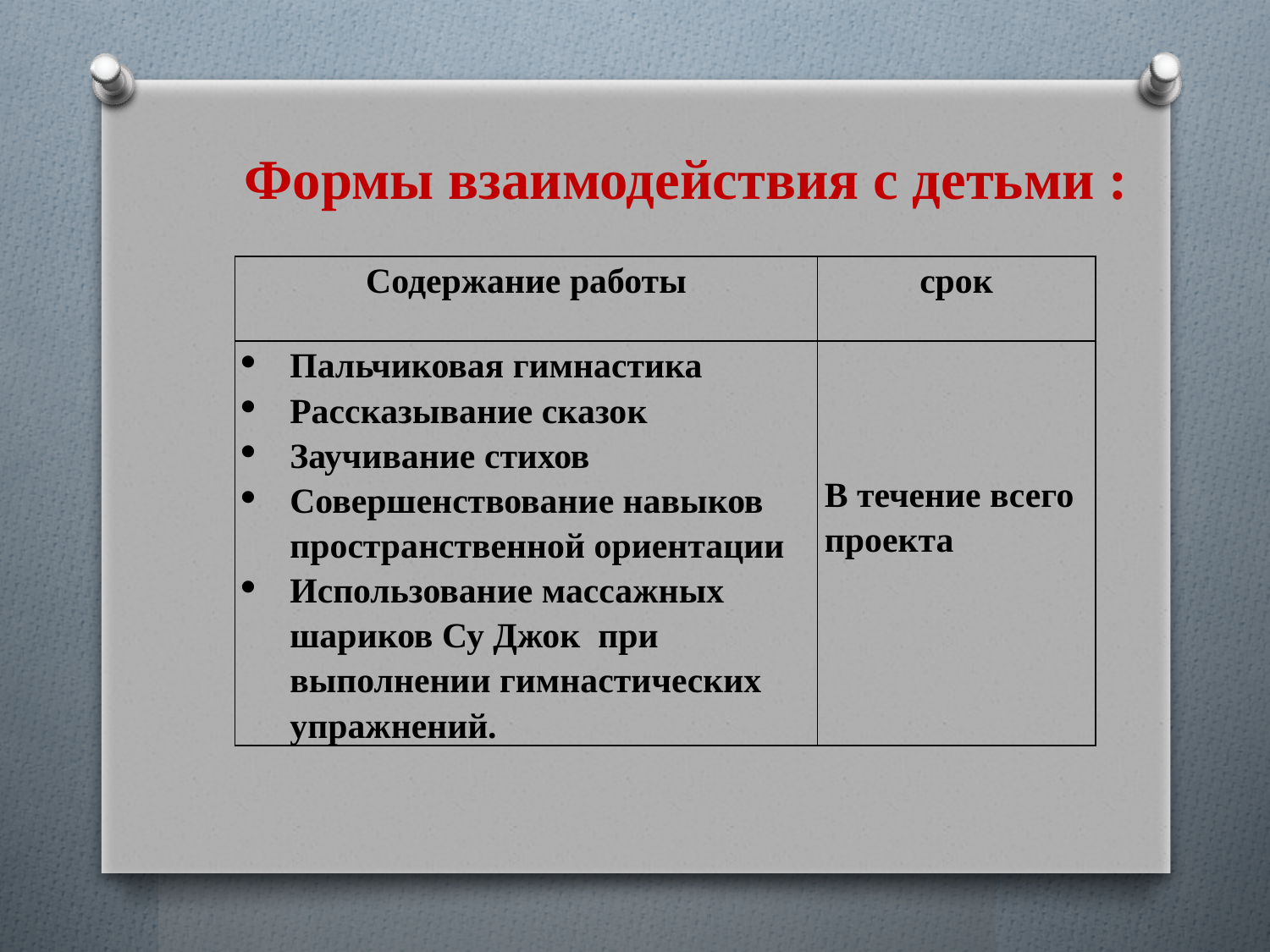

# Формы взаимодействия с детьми :
| Содержание работы | срок |
| --- | --- |
| Пальчиковая гимнастика Рассказывание сказок Заучивание стихов Совершенствование навыков пространственной ориентации Использование массажных шариков Су Джок при выполнении гимнастических упражнений. | В течение всего проекта |